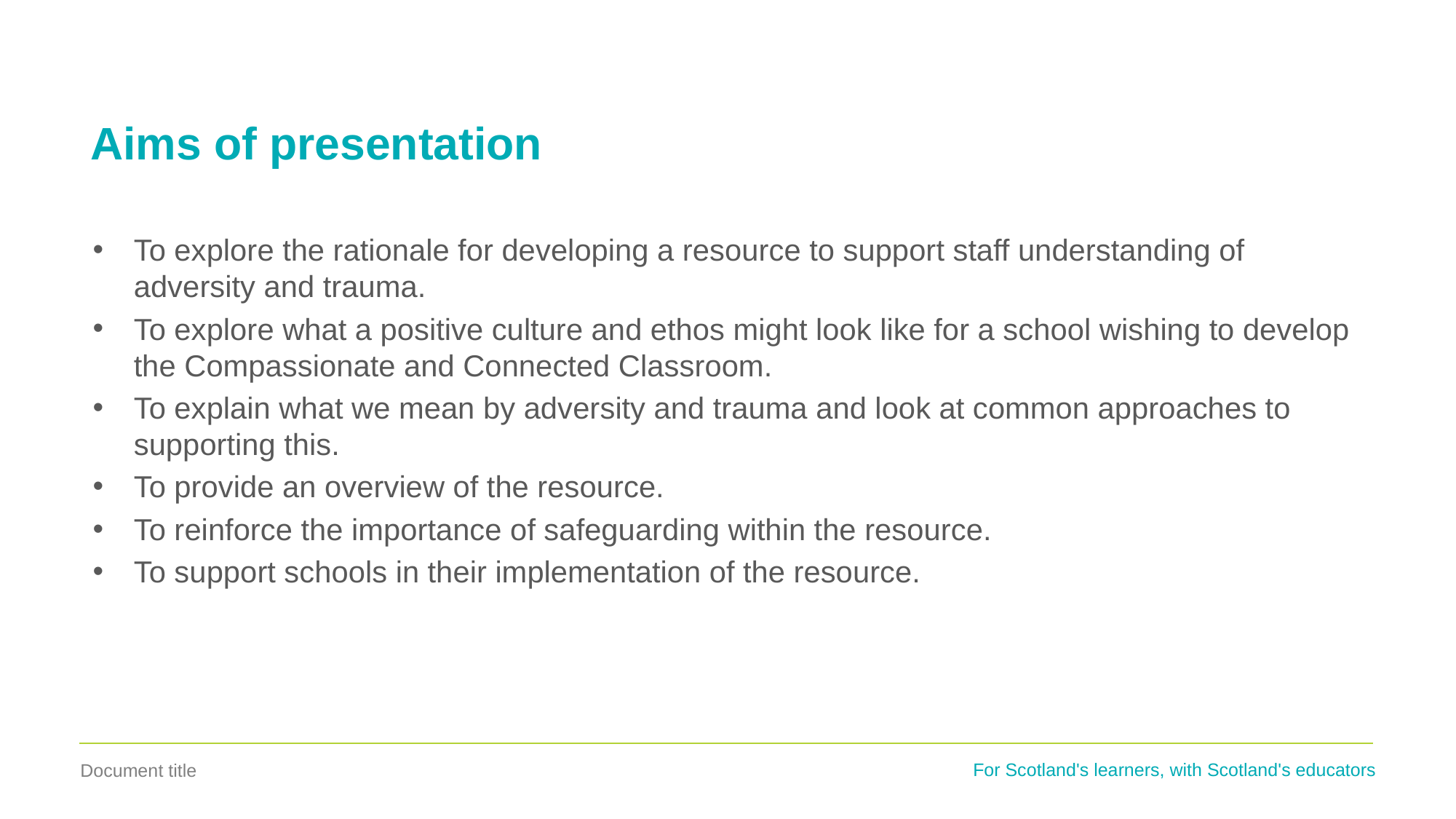

# Aims of presentation
To explore the rationale for developing a resource to support staff understanding of adversity and trauma.
To explore what a positive culture and ethos might look like for a school wishing to develop the Compassionate and Connected Classroom.
To explain what we mean by adversity and trauma and look at common approaches to supporting this.
To provide an overview of the resource.
To reinforce the importance of safeguarding within the resource.
To support schools in their implementation of the resource.